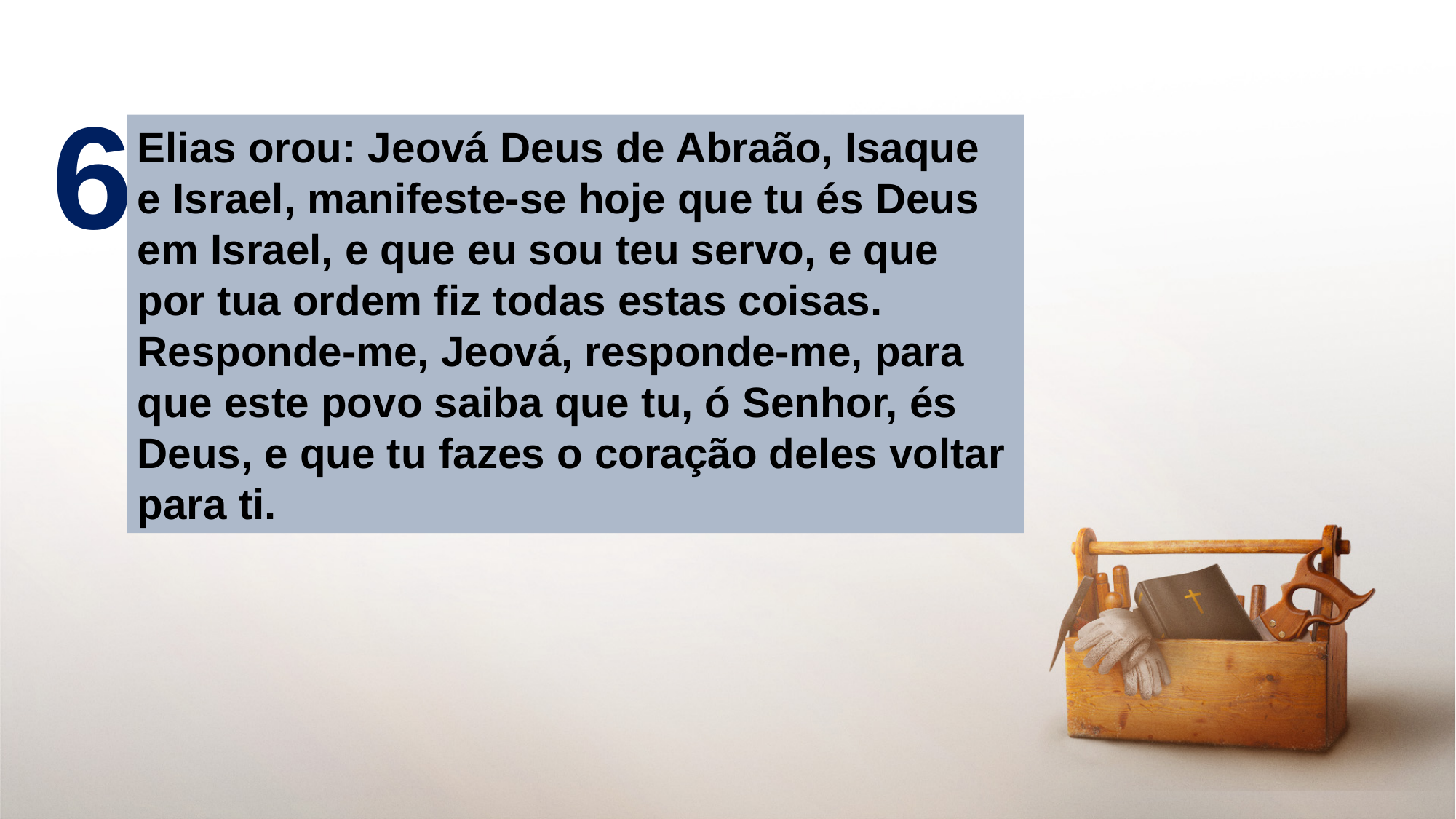

6
Elias orou: Jeová Deus de Abraão, Isaque e Israel, manifeste-se hoje que tu és Deus em Israel, e que eu sou teu servo, e que por tua ordem fiz todas estas coisas. Responde-me, Jeová, responde-me, para que este povo saiba que tu, ó Senhor, és Deus, e que tu fazes o coração deles voltar para ti.